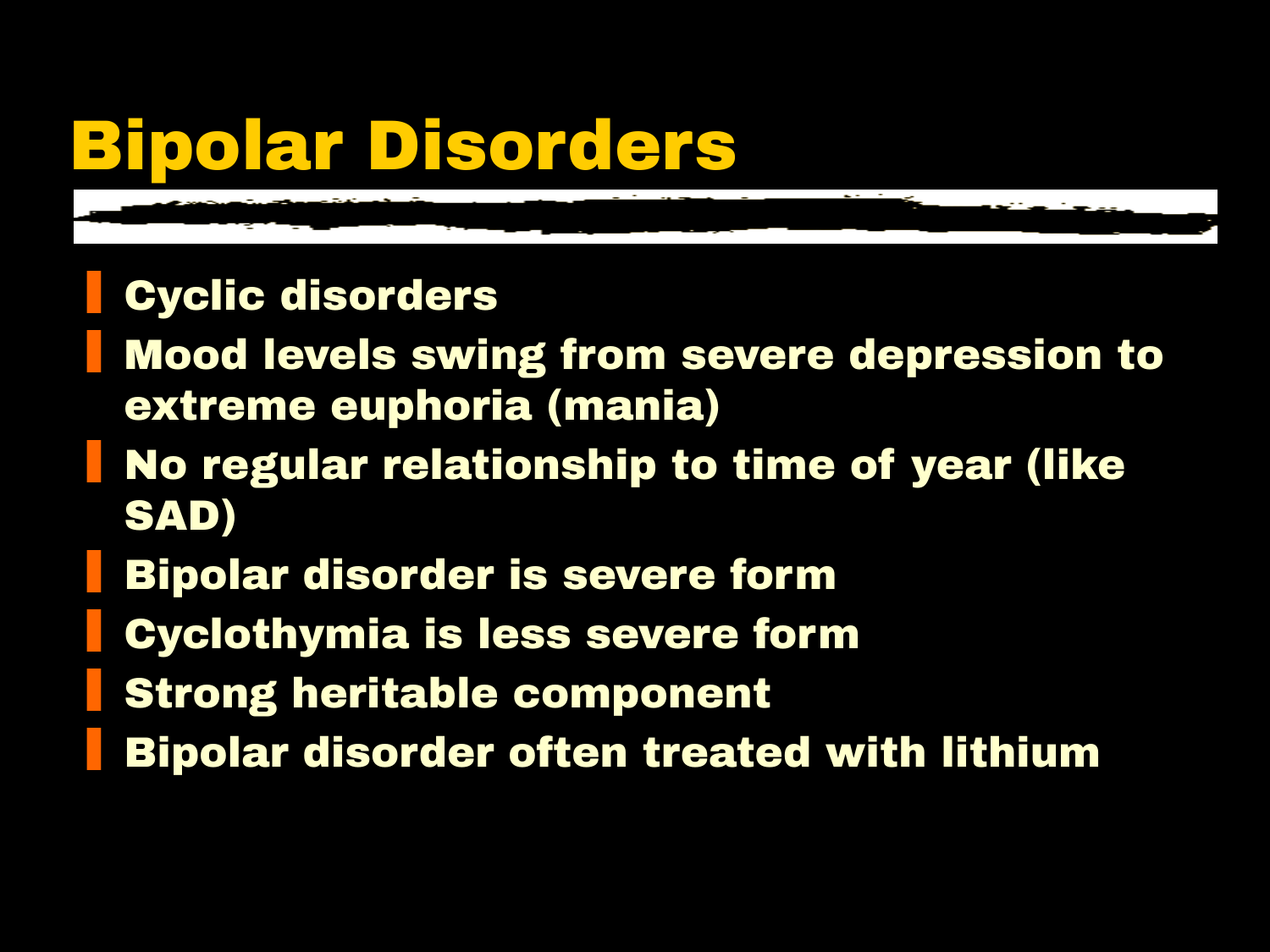

# Bipolar Disorders
Cyclic disorders
Mood levels swing from severe depression to extreme euphoria (mania)
No regular relationship to time of year (like SAD)
Bipolar disorder is severe form
Cyclothymia is less severe form
Strong heritable component
Bipolar disorder often treated with lithium